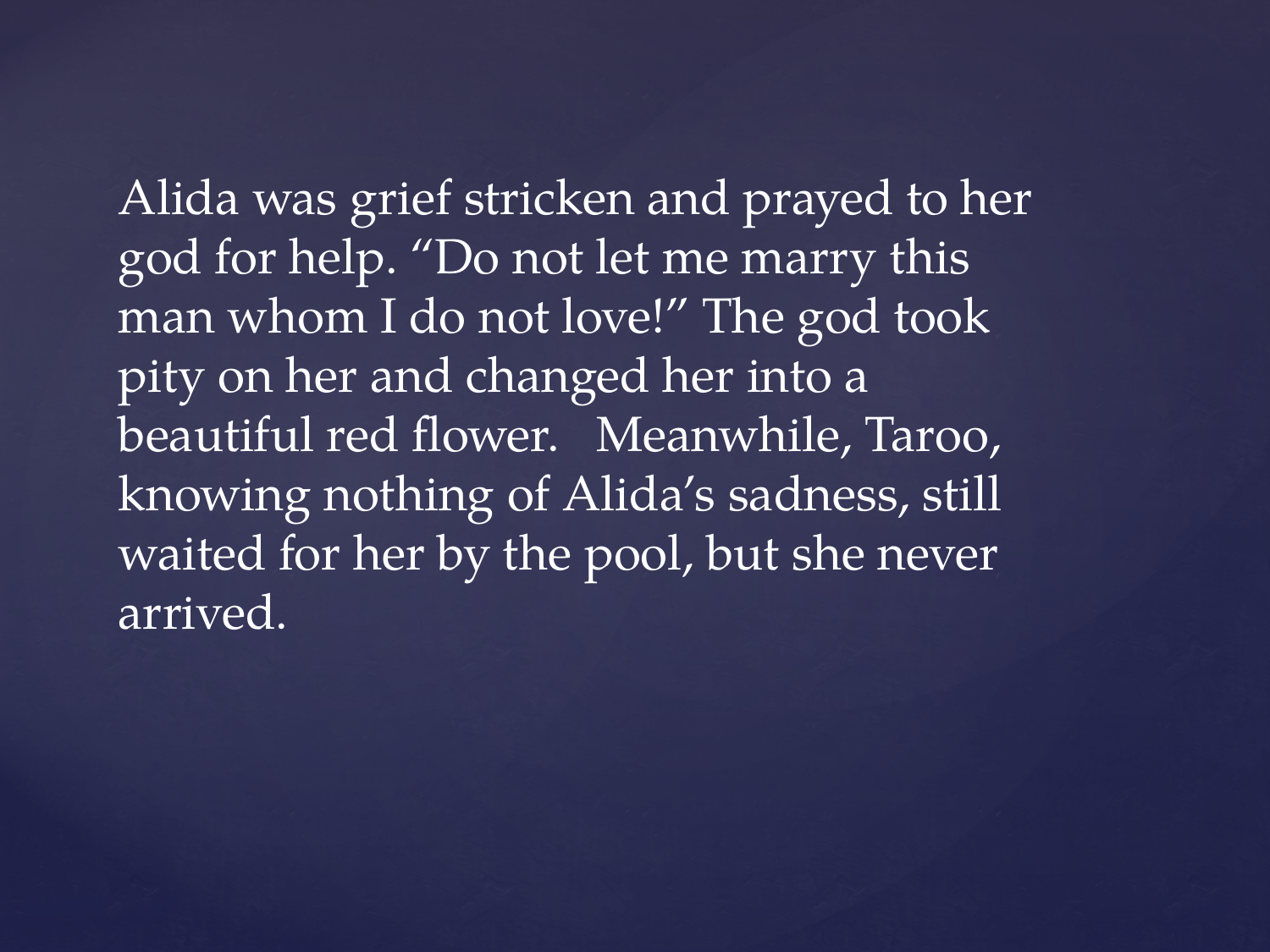

Alida was grief stricken and prayed to her god for help. “Do not let me marry this man whom I do not love!” The god took pity on her and changed her into a beautiful red flower.   Meanwhile, Taroo, knowing nothing of Alida’s sadness, still waited for her by the pool, but she never arrived.